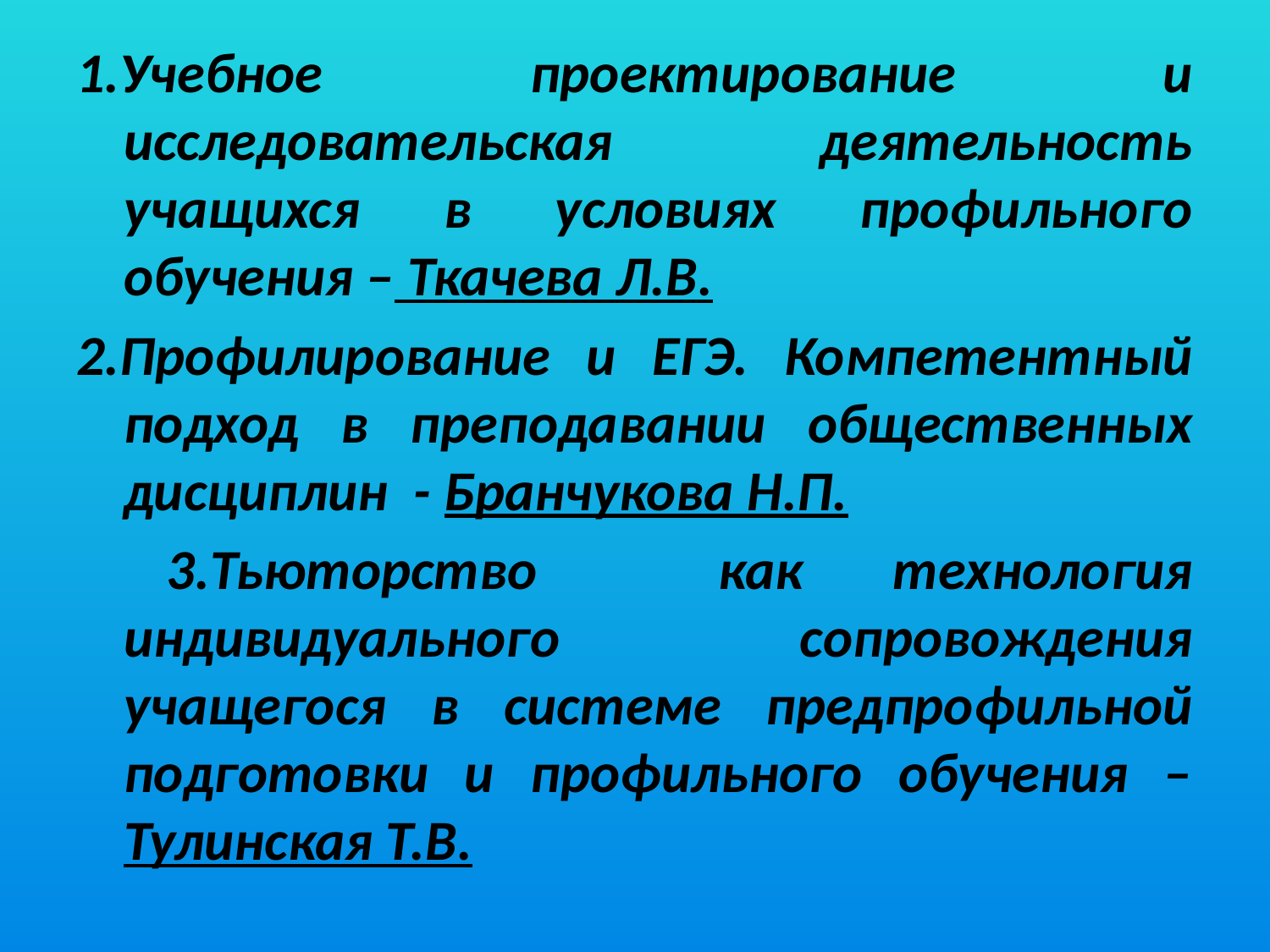

1.Учебное проектирование и исследовательская деятельность учащихся в условиях профильного обучения – Ткачева Л.В.
2.Профилирование и ЕГЭ. Компетентный подход в преподавании общественных дисциплин  - Бранчукова Н.П.
 3.Тьюторство  как технология индивидуального сопровождения учащегося в системе предпрофильной подготовки и профильного обучения – Тулинская Т.В.
#